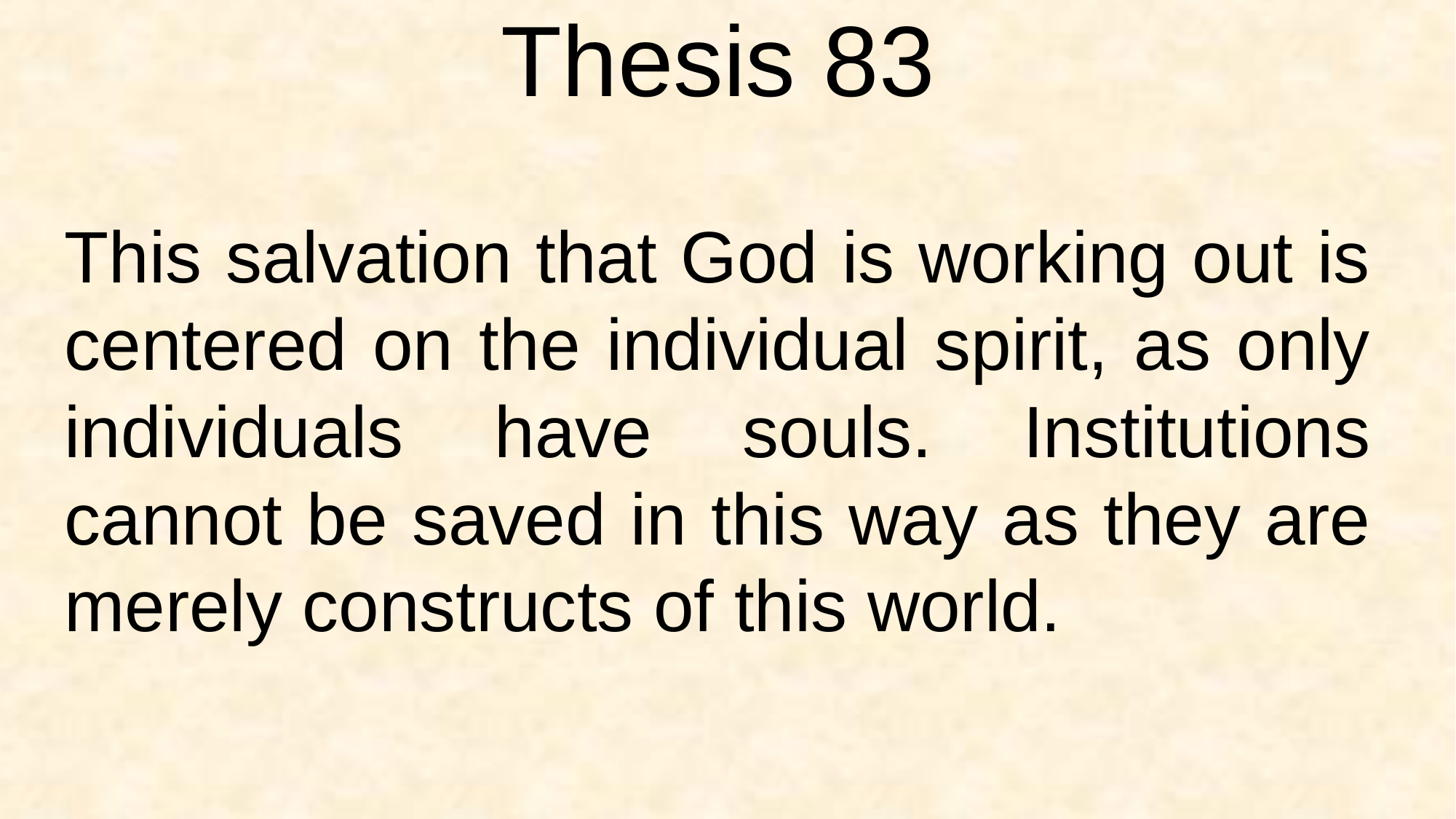

Thesis 83

This salvation that God is working out is centered on the individual spirit, as only individuals have souls. Institutions cannot be saved in this way as they are merely constructs of this world.